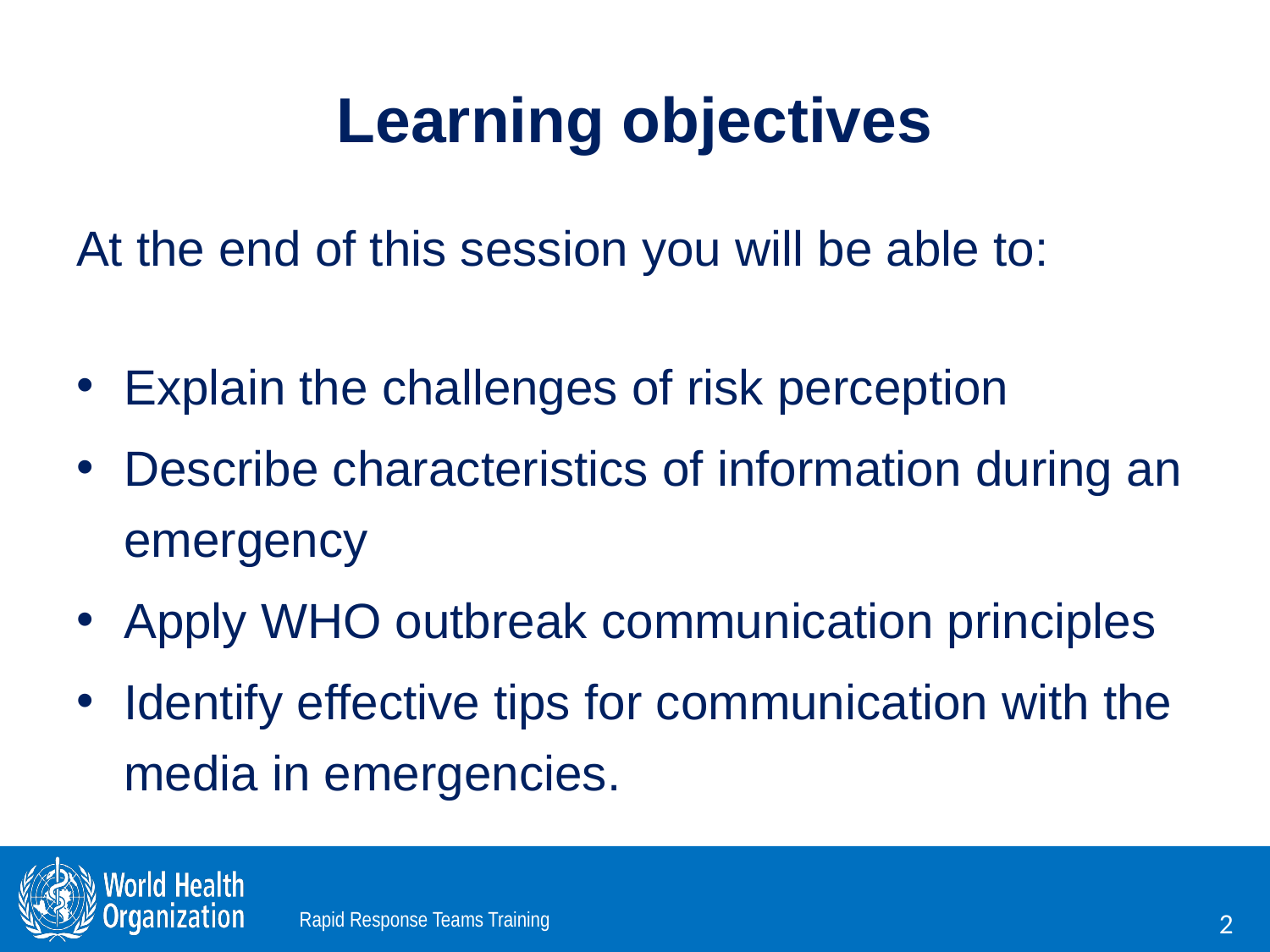

# Learning objectives
At the end of this session you will be able to:

Explain the challenges of risk perception
Describe characteristics of information during an emergency
Apply WHO outbreak communication principles
Identify effective tips for communication with the media in emergencies.